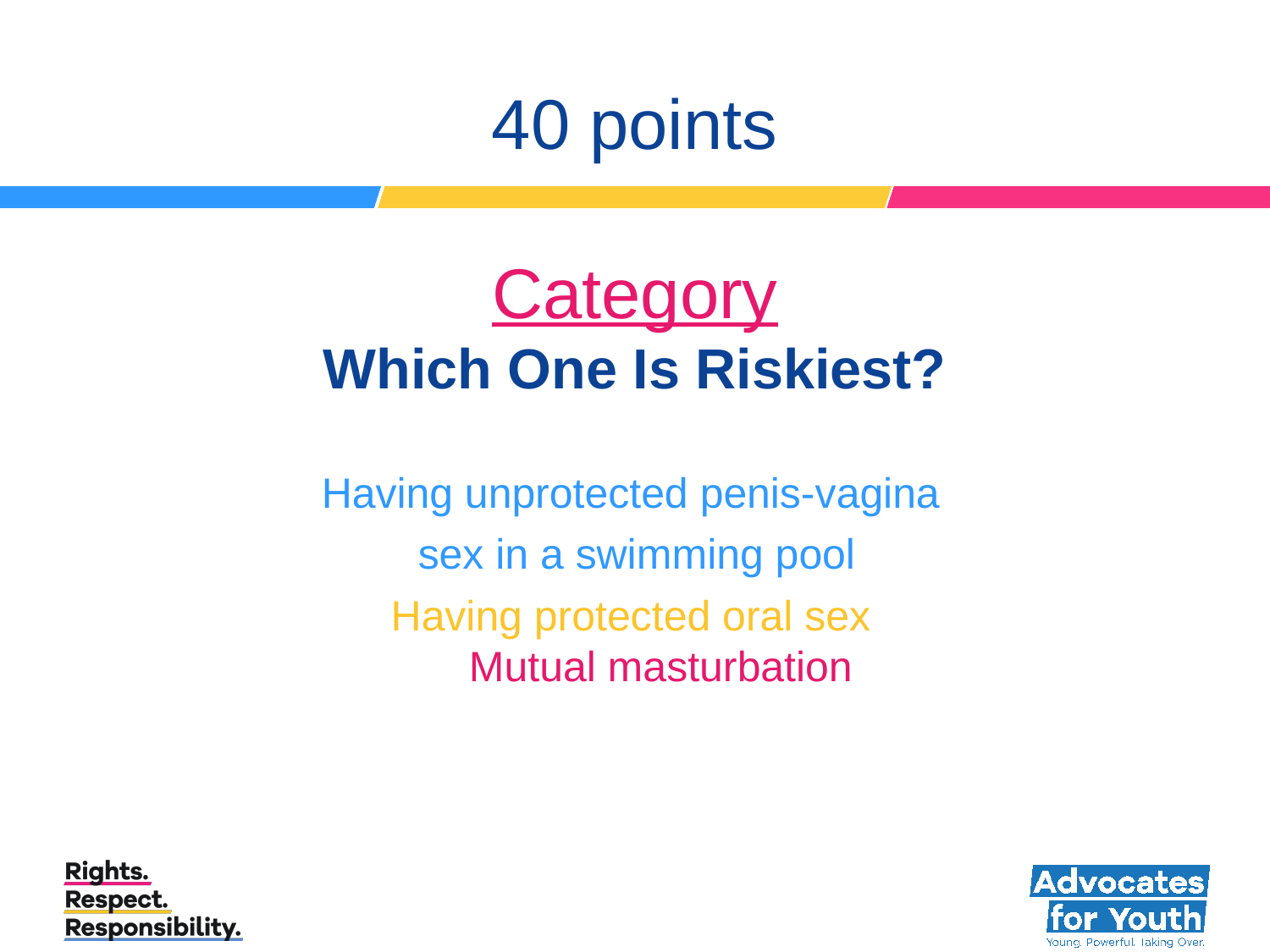

# 40 points Category Which One Is Riskiest?
Having unprotected penis-vagina
sex in a swimming pool
Having protected oral sex
Mutual masturbation